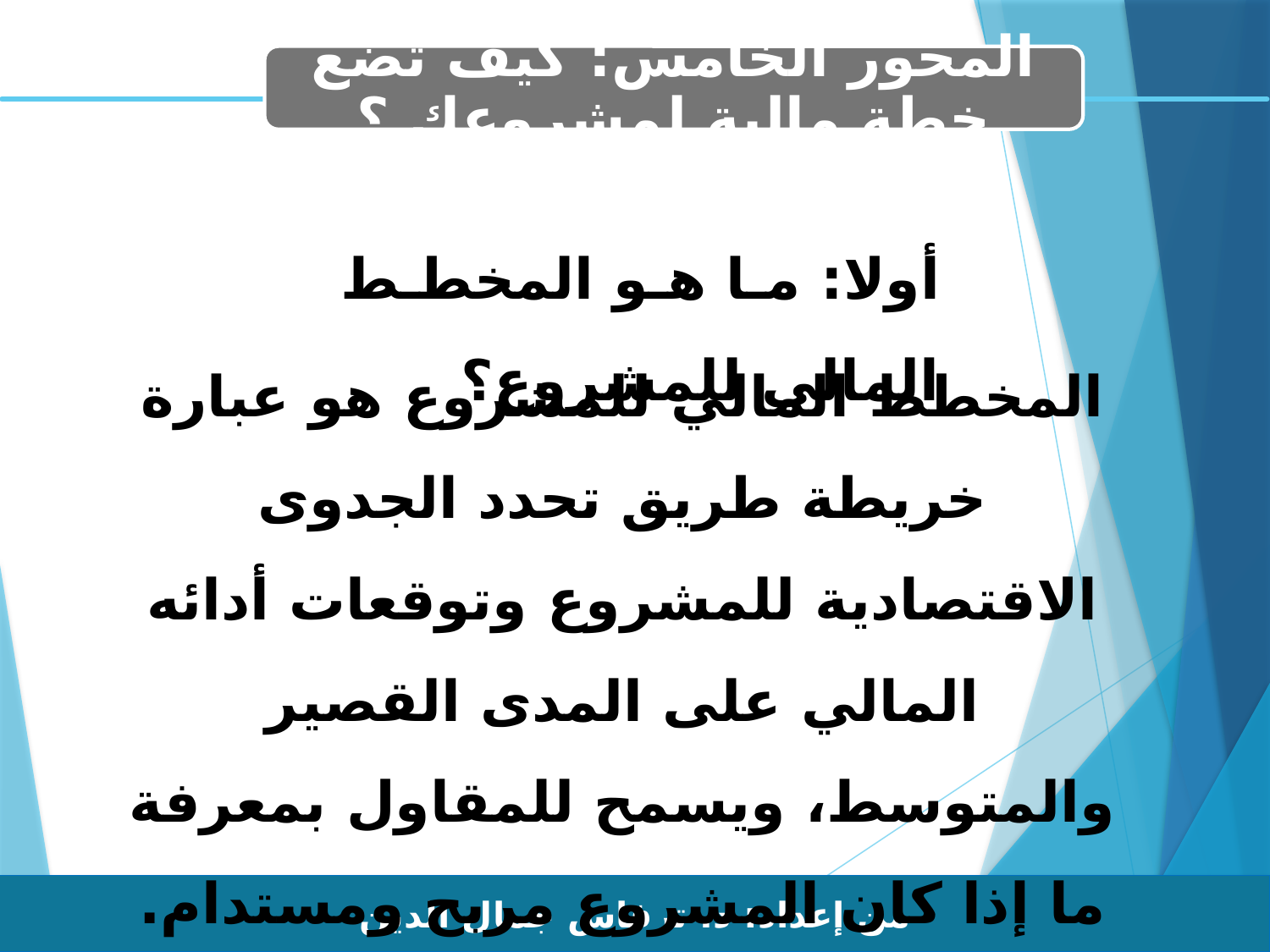

المحور الخامس: كيف تضع خطة مالية لمشروعك ؟
21/06/2017
أولا: ما هو المخطط المالي للمشروع؟
المخطط المالي للمشروع هو عبارة خريطة طريق تحدد الجدوى الاقتصادية للمشروع وتوقعات أدائه المالي على المدى القصير والمتوسط، ويسمح للمقاول بمعرفة ما إذا كان المشروع مربح ومستدام.
من إعداد: د. ترفاس جمال الدين